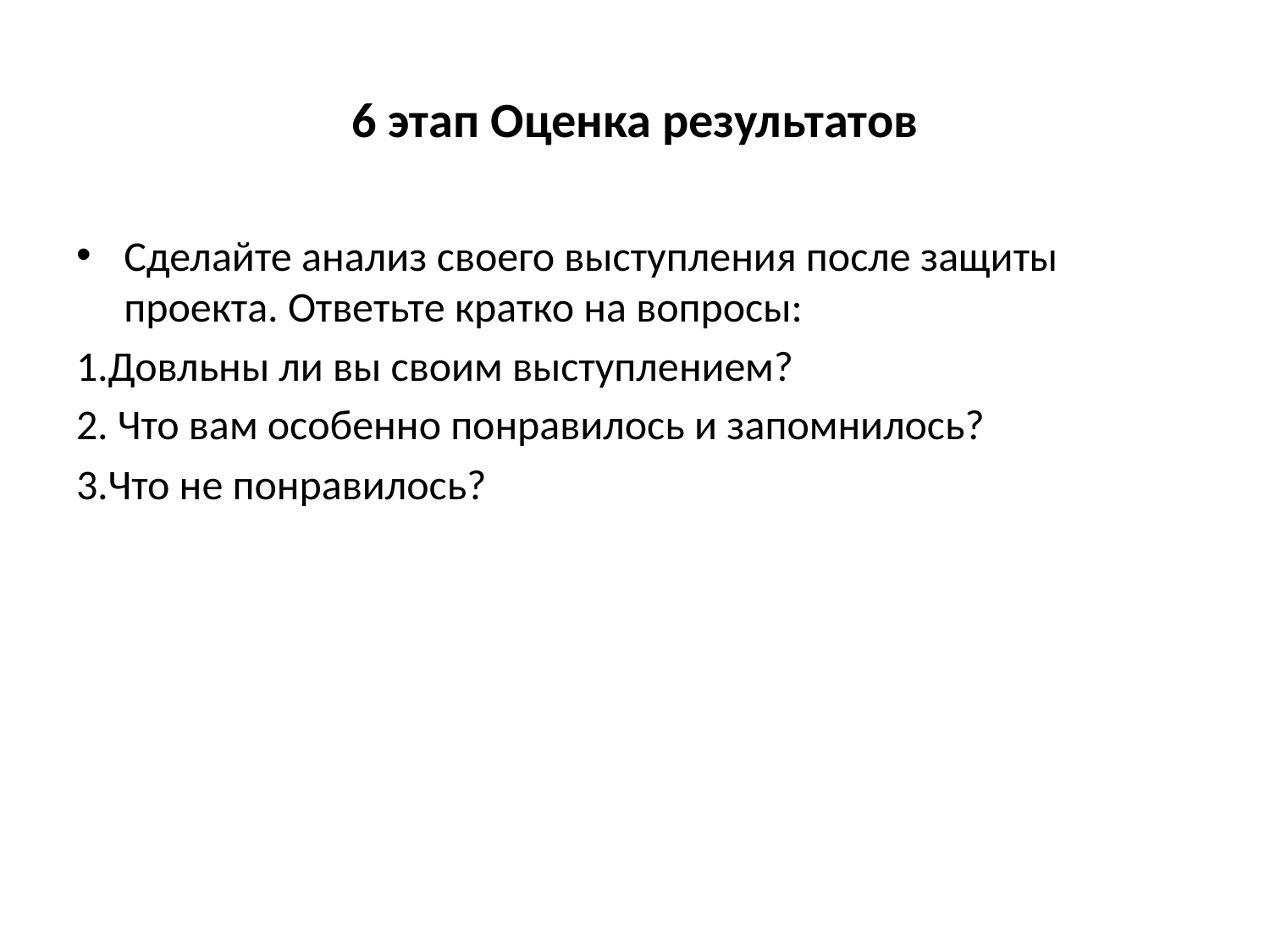

# 6 этап Оценка результатов
Сделайте анализ своего выступления после защиты проекта. Ответьте кратко на вопросы:
1.Довльны ли вы своим выступлением?
2. Что вам особенно понравилось и запомнилось?
3.Что не понравилось?